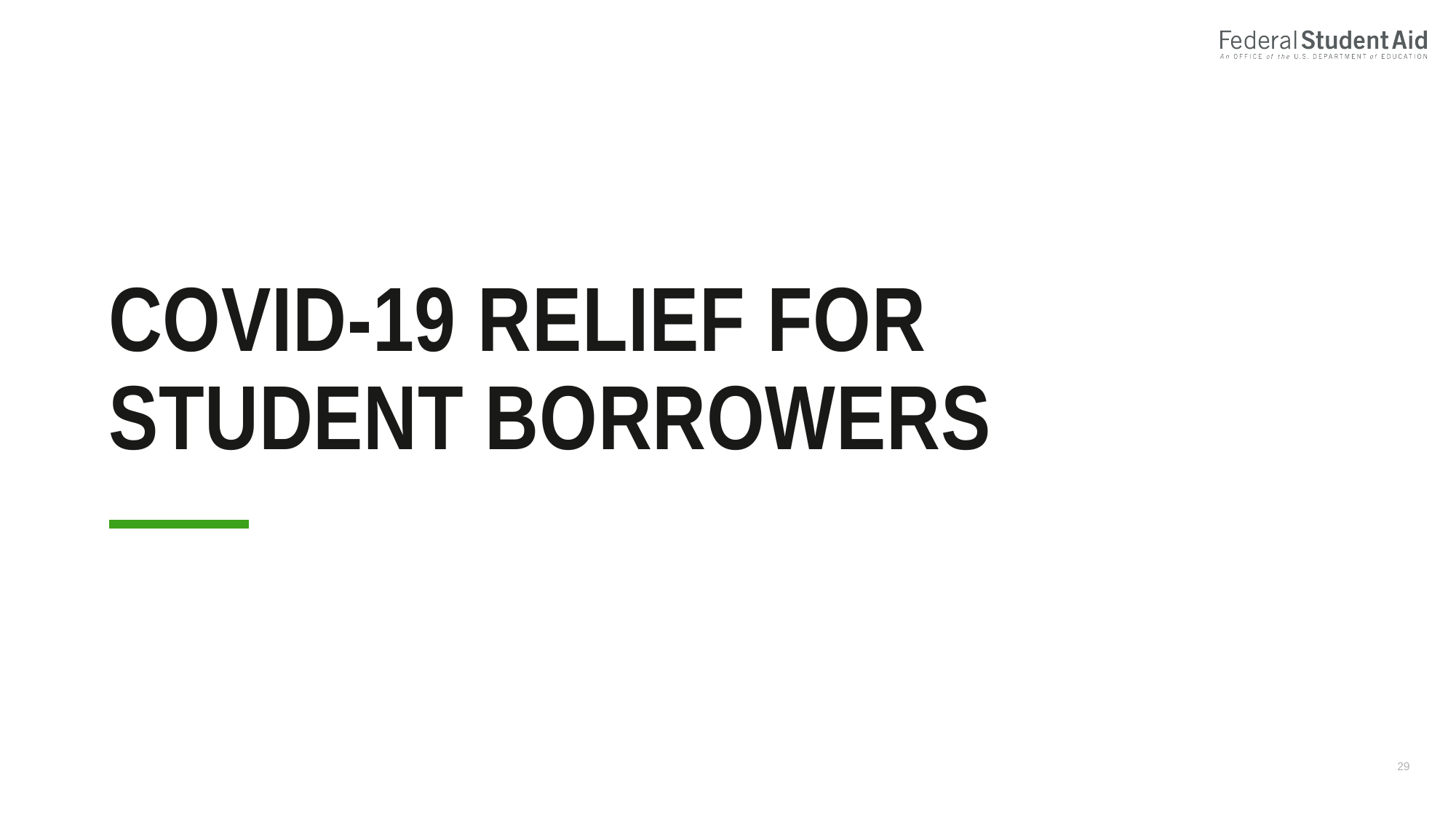

# Covid-19 relief for student borrowers
29